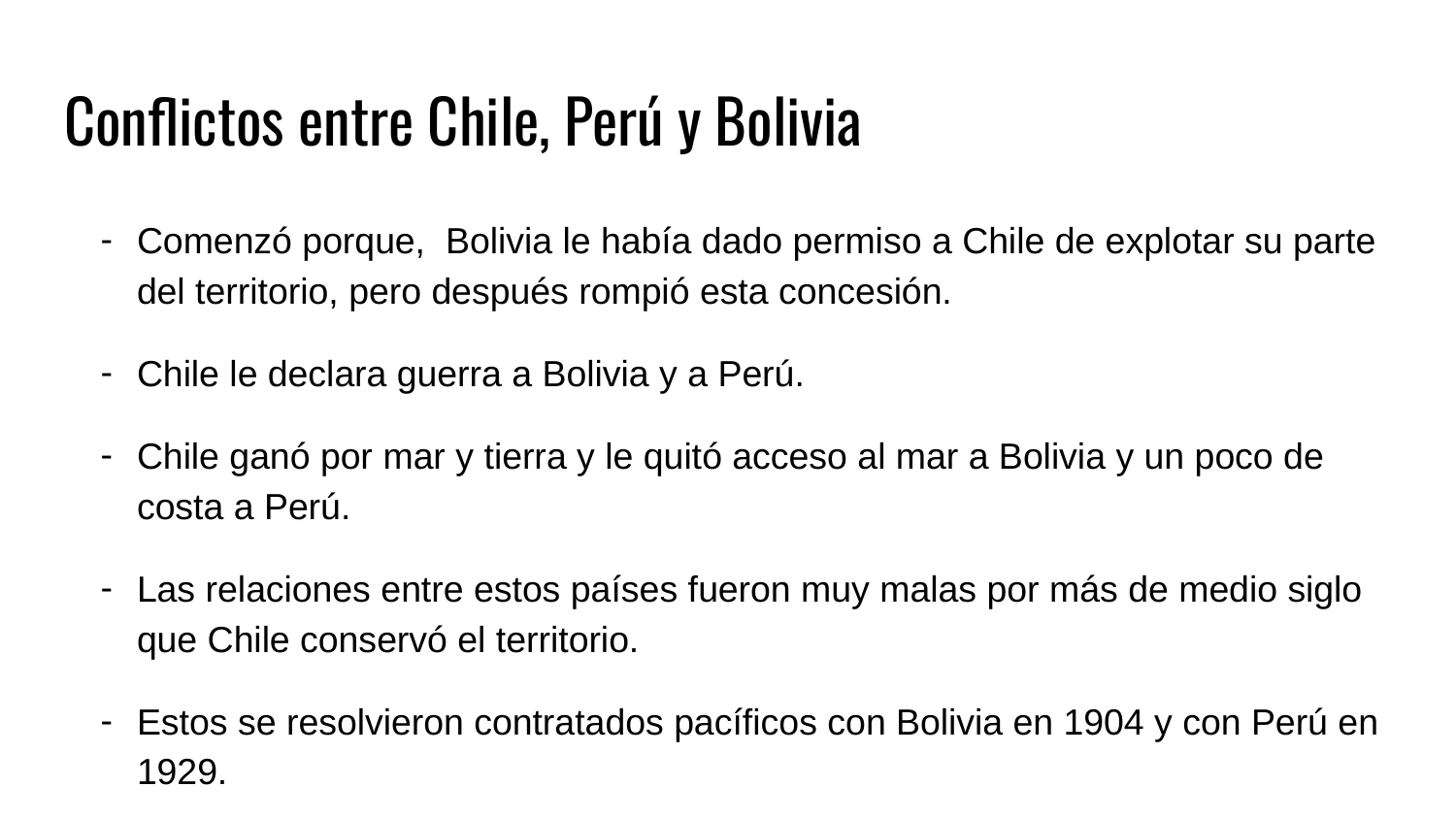

# Conflictos entre Chile, Perú y Bolivia
Comenzó porque,  Bolivia le había dado permiso a Chile de explotar su parte del territorio, pero después rompió esta concesión.
Chile le declara guerra a Bolivia y a Perú.
Chile ganó por mar y tierra y le quitó acceso al mar a Bolivia y un poco de costa a Perú.
Las relaciones entre estos países fueron muy malas por más de medio siglo que Chile conservó el territorio.
Estos se resolvieron contratados pacíficos con Bolivia en 1904 y con Perú en 1929.